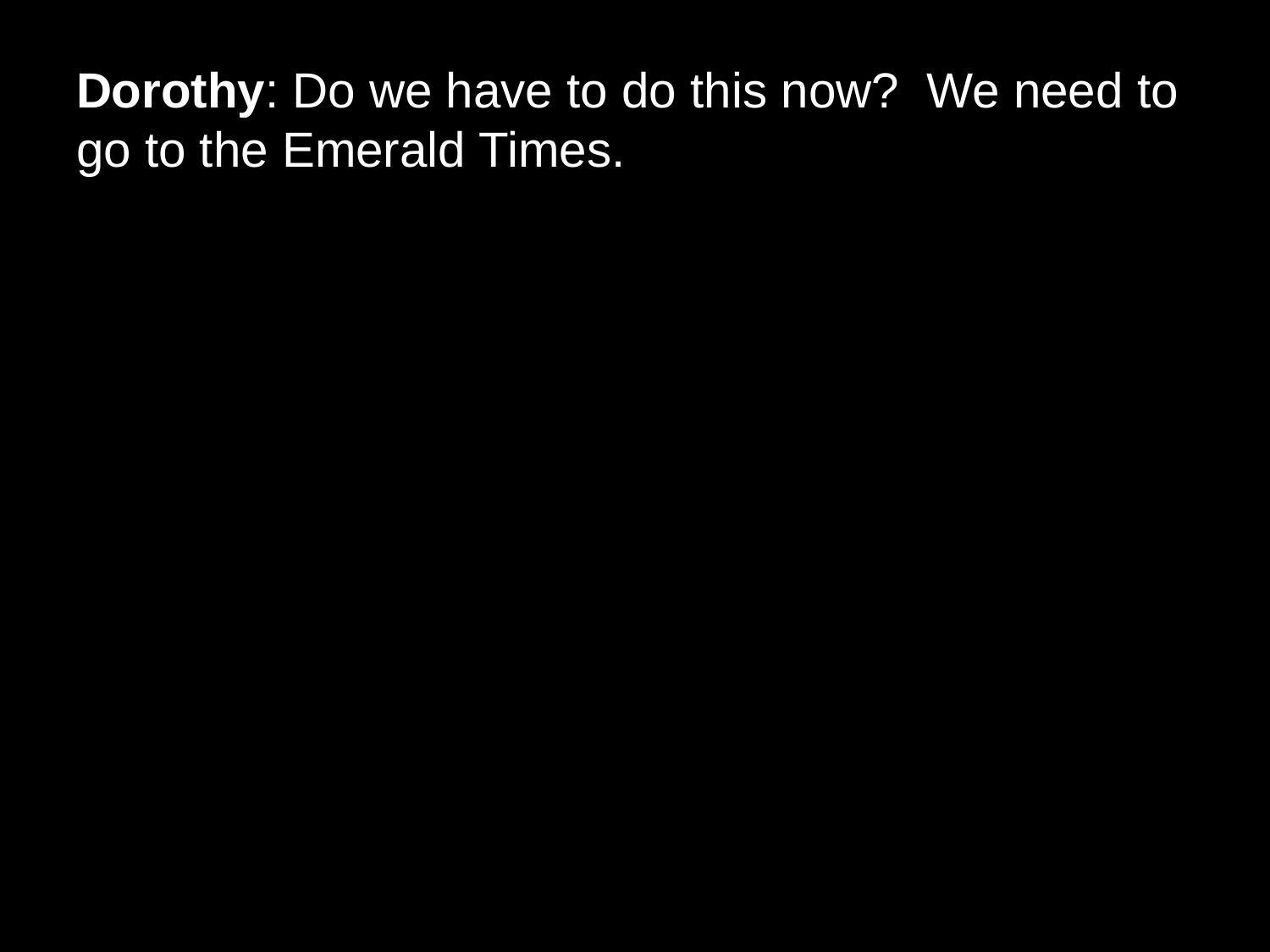

# Dorothy: Do we have to do this now?  We need to go to the Emerald Times.